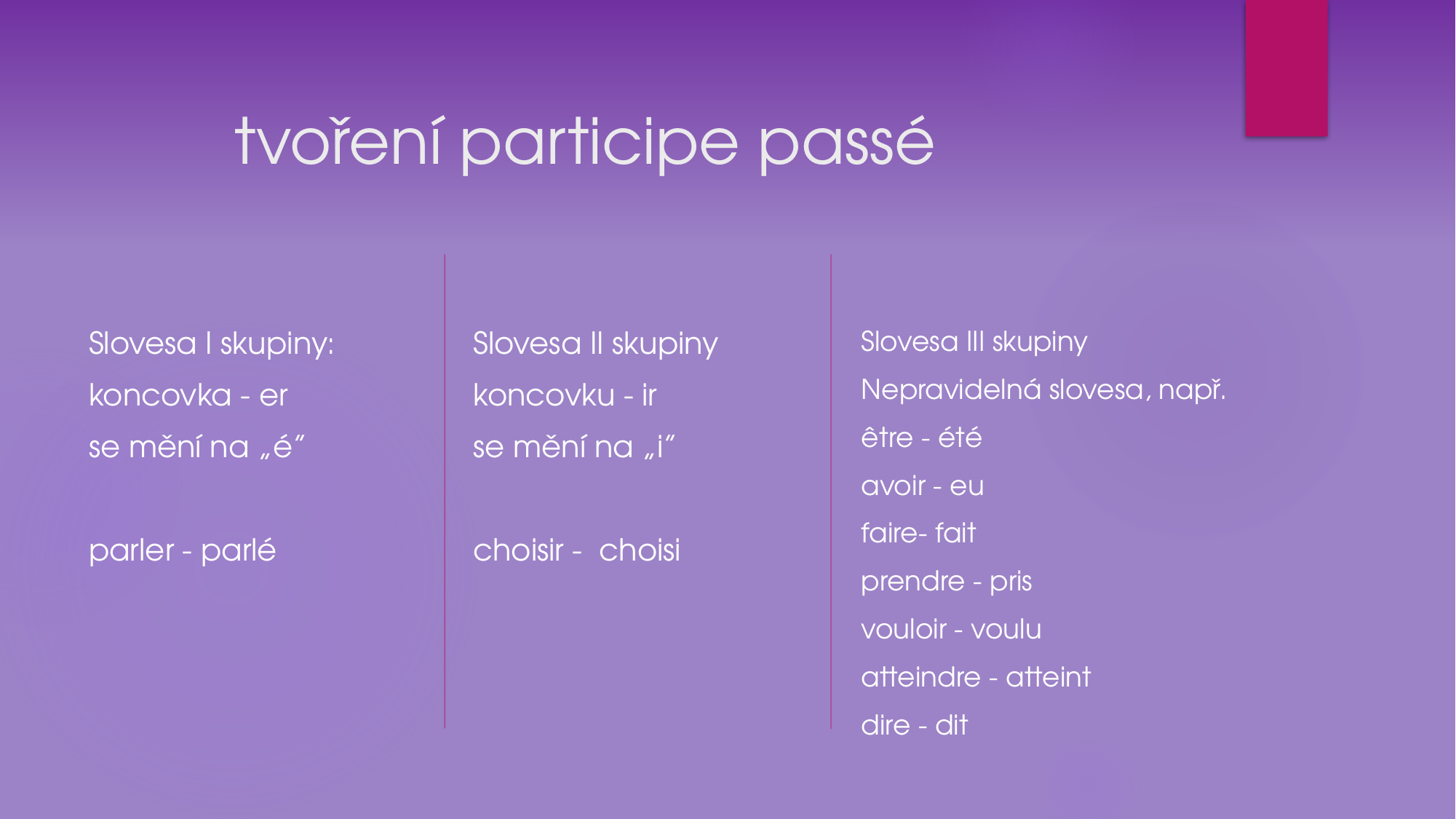

# tvoření participe passé
Slovesa I skupiny:
koncovka - er
se mění na „é”

parler - parlé

Slovesa II skupiny
koncovku - ir
se mění na „i”

choisir -  choisi
Slovesa III skupiny
Nepravidelná slovesa, např.
être - été
avoir - eu
faire- fait
prendre - pris
vouloir - voulu
atteindre - atteint
dire - dit